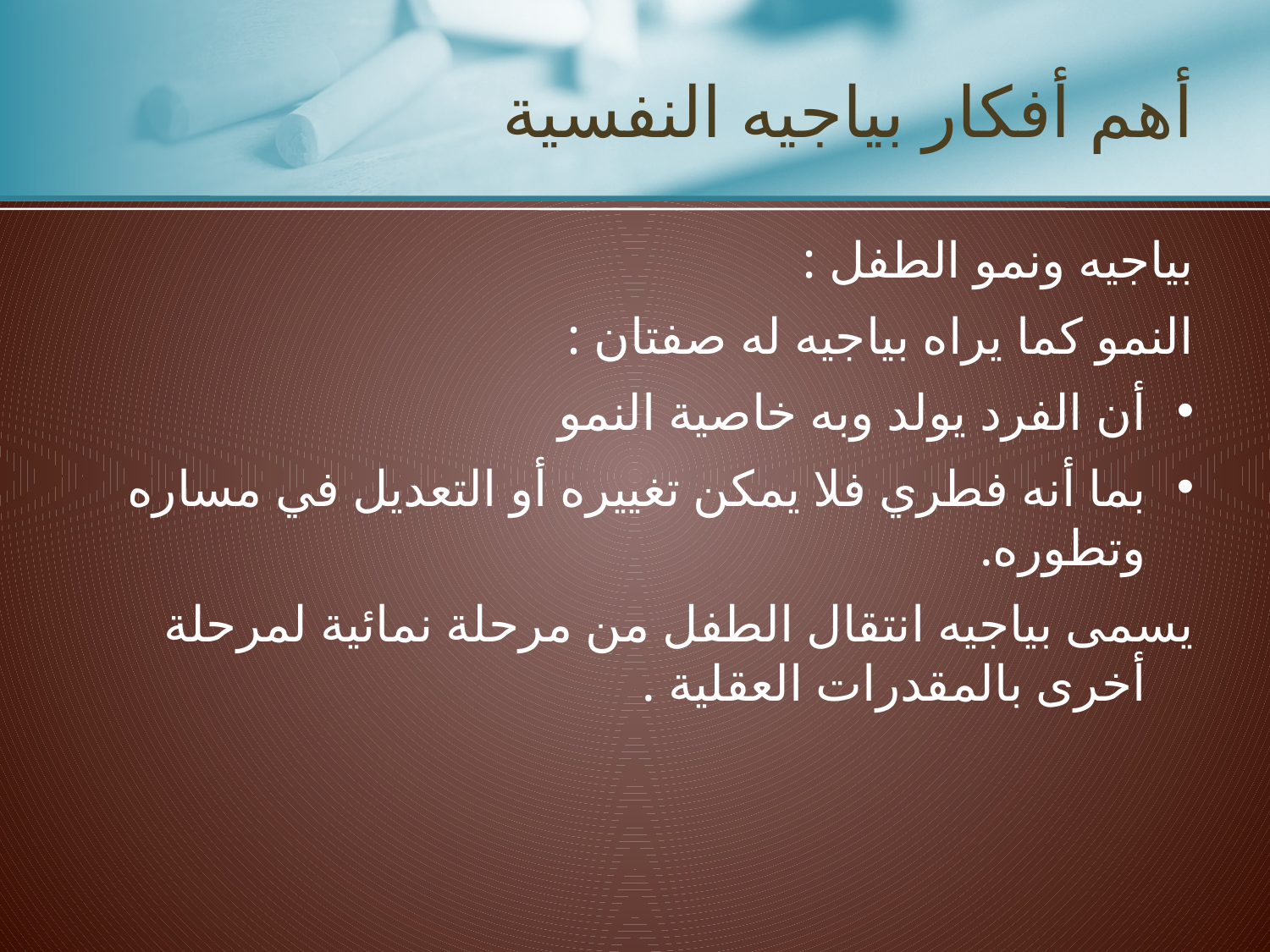

# أهم أفكار بياجيه النفسية
بياجيه ونمو الطفل :
النمو كما يراه بياجيه له صفتان :
أن الفرد يولد وبه خاصية النمو
بما أنه فطري فلا يمكن تغييره أو التعديل في مساره وتطوره.
يسمى بياجيه انتقال الطفل من مرحلة نمائية لمرحلة أخرى بالمقدرات العقلية .